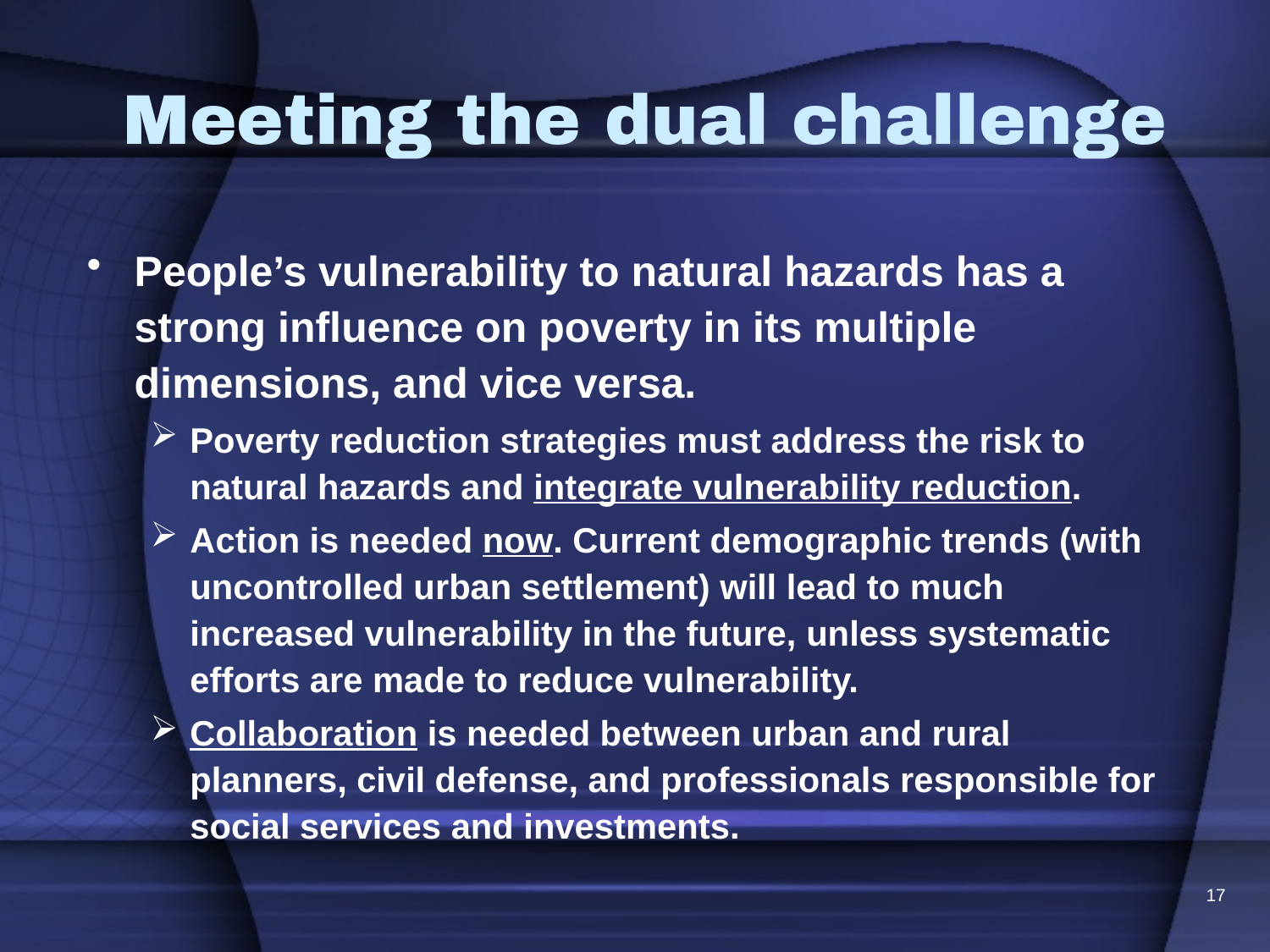

# Meeting the dual challenge
People’s vulnerability to natural hazards has a strong influence on poverty in its multiple dimensions, and vice versa.
Poverty reduction strategies must address the risk to natural hazards and integrate vulnerability reduction.
Action is needed now. Current demographic trends (with uncontrolled urban settlement) will lead to much increased vulnerability in the future, unless systematic efforts are made to reduce vulnerability.
Collaboration is needed between urban and rural planners, civil defense, and professionals responsible for social services and investments.
17